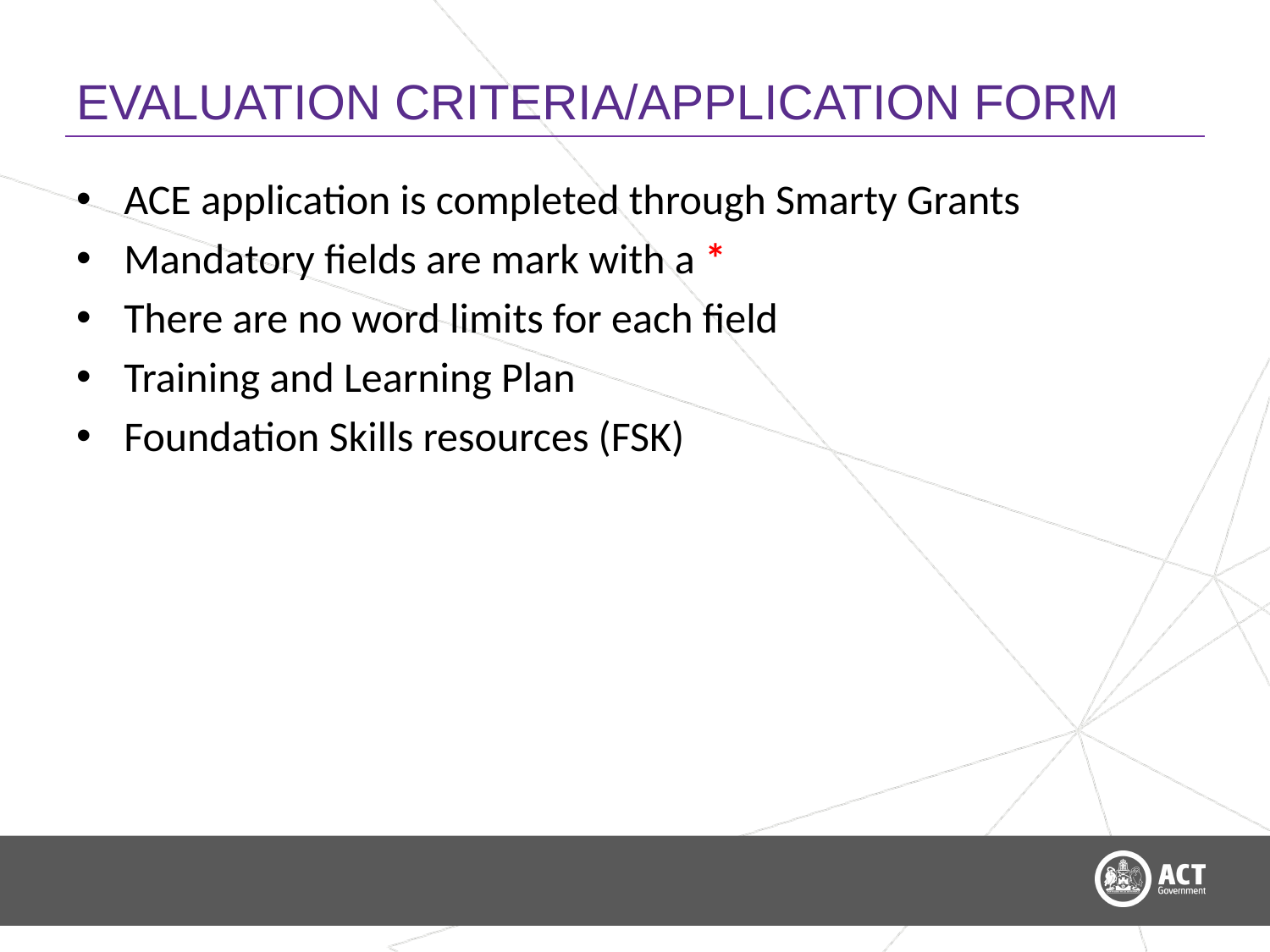

# EVALUATION CRITERIA/APPLICATION FORM
ACE application is completed through Smarty Grants
Mandatory fields are mark with a *
There are no word limits for each field
Training and Learning Plan
Foundation Skills resources (FSK)